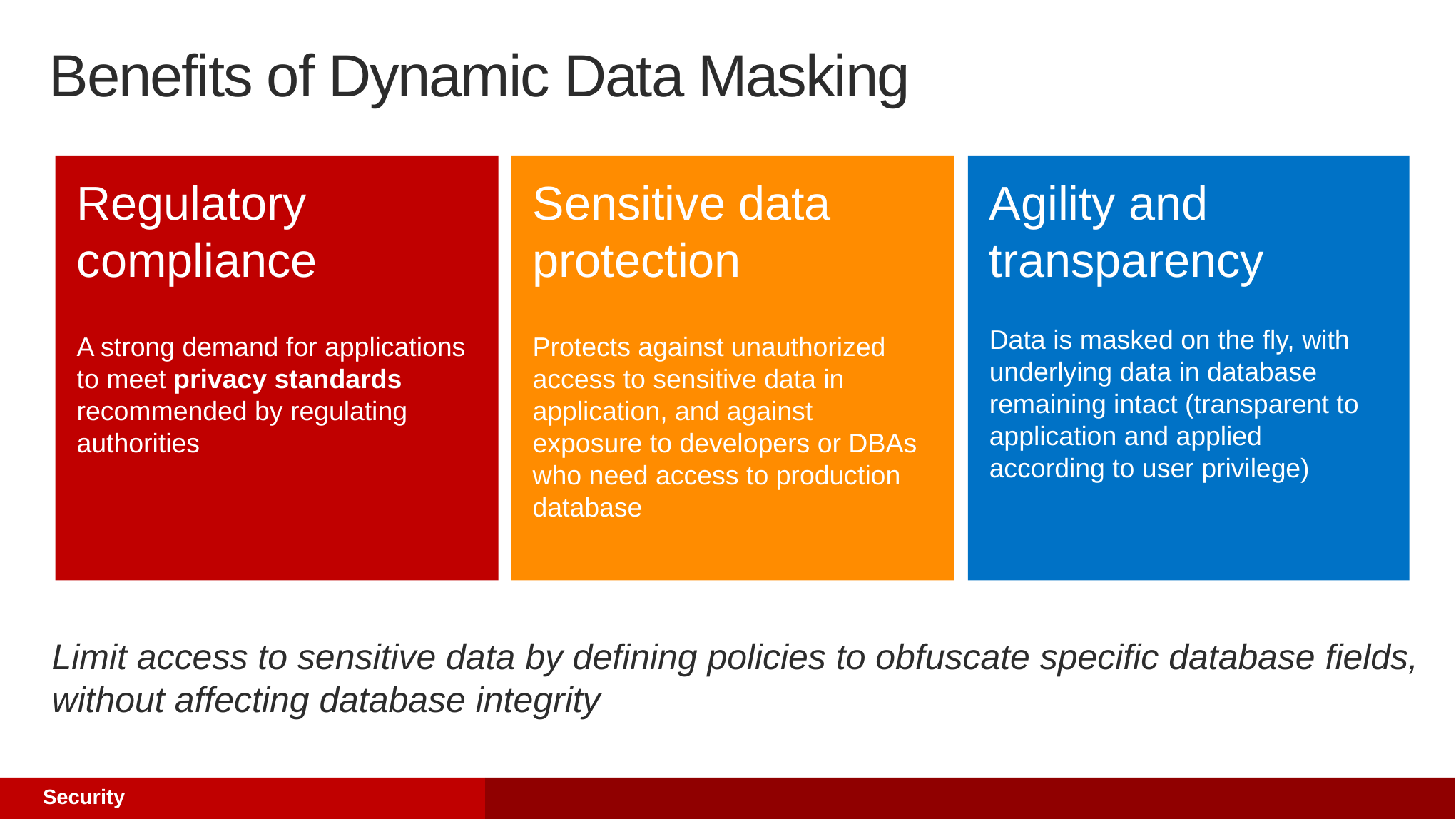

# Benefits of Dynamic Data Masking
Regulatory compliance

A strong demand for applications to meet privacy standards recommended by regulating authorities
Sensitive data
protection

Protects against unauthorized access to sensitive data in application, and against exposure to developers or DBAs who need access to production database
Agility and transparency

Data is masked on the fly, with underlying data in database remaining intact (transparent to application and applied according to user privilege)
Limit access to sensitive data by defining policies to obfuscate specific database fields, without affecting database integrity
Security